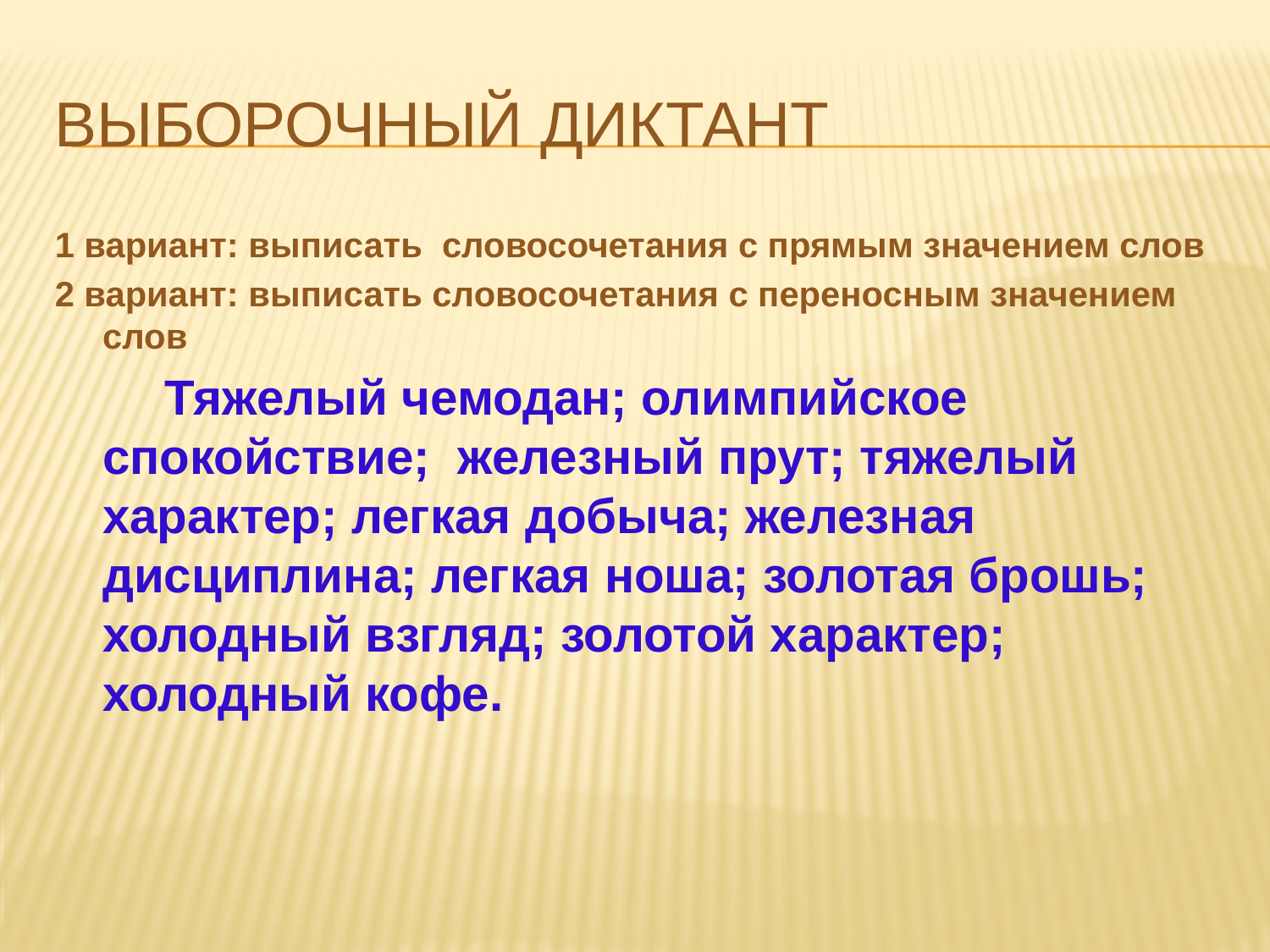

# Выборочный диктант
1 вариант: выписать  словосочетания с прямым значением слов
2 вариант: выписать словосочетания с переносным значением слов
        Тяжелый чемодан; олимпийское спокойствие;  железный прут; тяжелый характер; легкая добыча; железная дисциплина; легкая ноша; золотая брошь; холодный взгляд; золотой характер; холодный кофе.